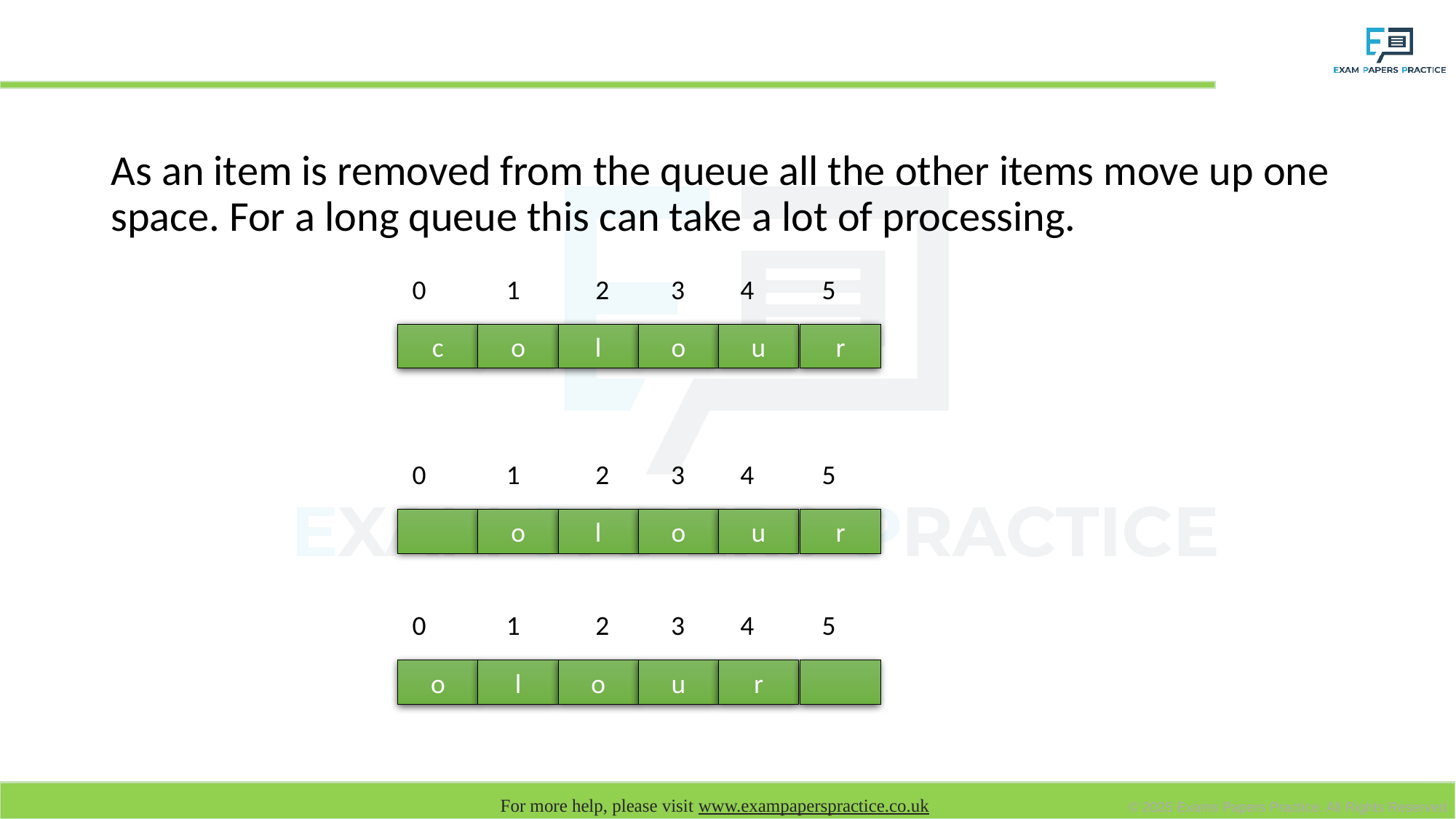

# Linear queue
As an item is removed from the queue all the other items move up one space. For a long queue this can take a lot of processing.
0             1	            2          3         4           5
r
u
o
l
o
c
0             1	            2          3         4           5
r
u
o
l
o

0             1	            2          3         4           5

r
u
o
l
o